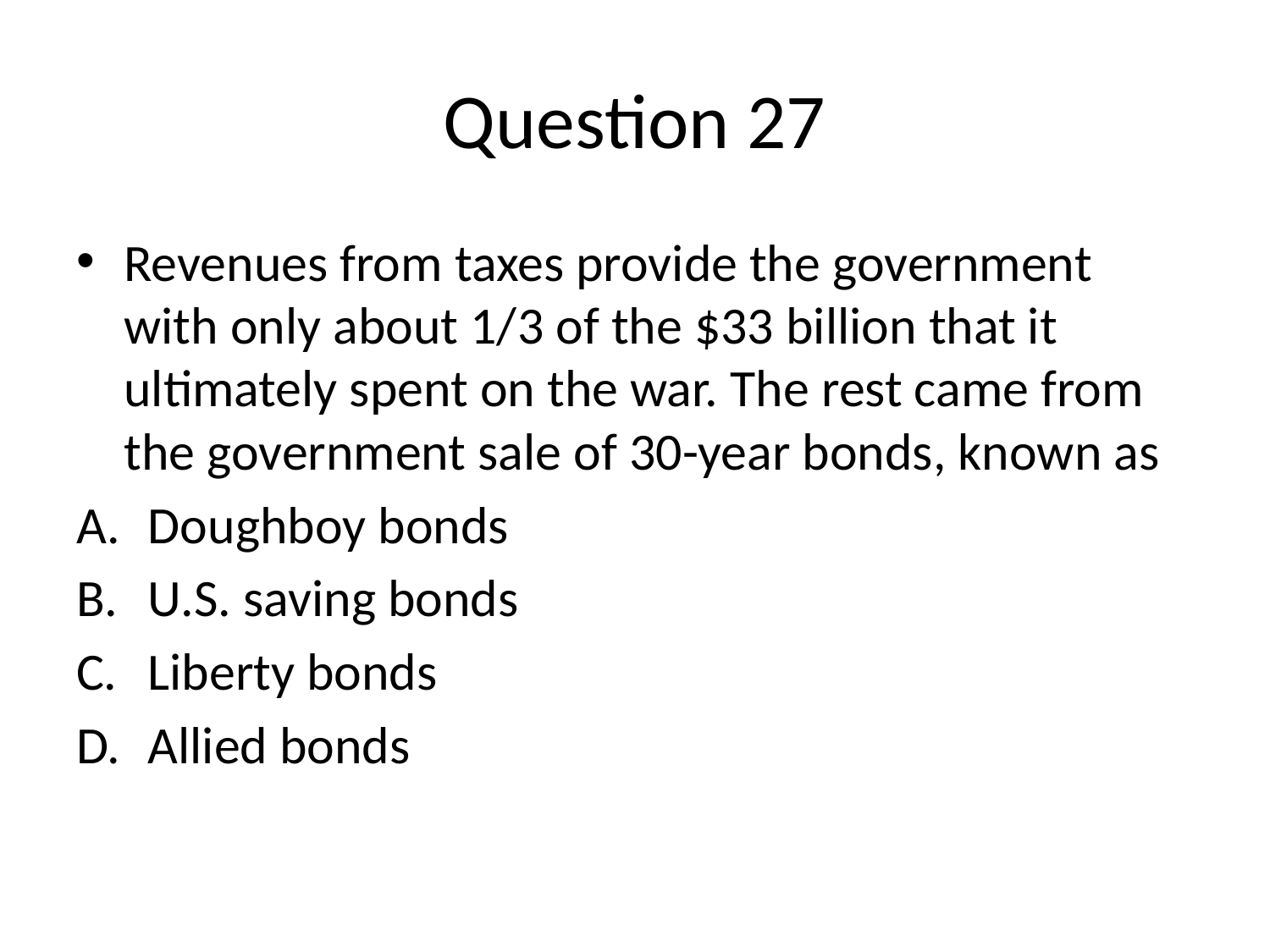

# Question 27
Revenues from taxes provide the government with only about 1/3 of the $33 billion that it ultimately spent on the war. The rest came from the government sale of 30-year bonds, known as
Doughboy bonds
U.S. saving bonds
Liberty bonds
Allied bonds